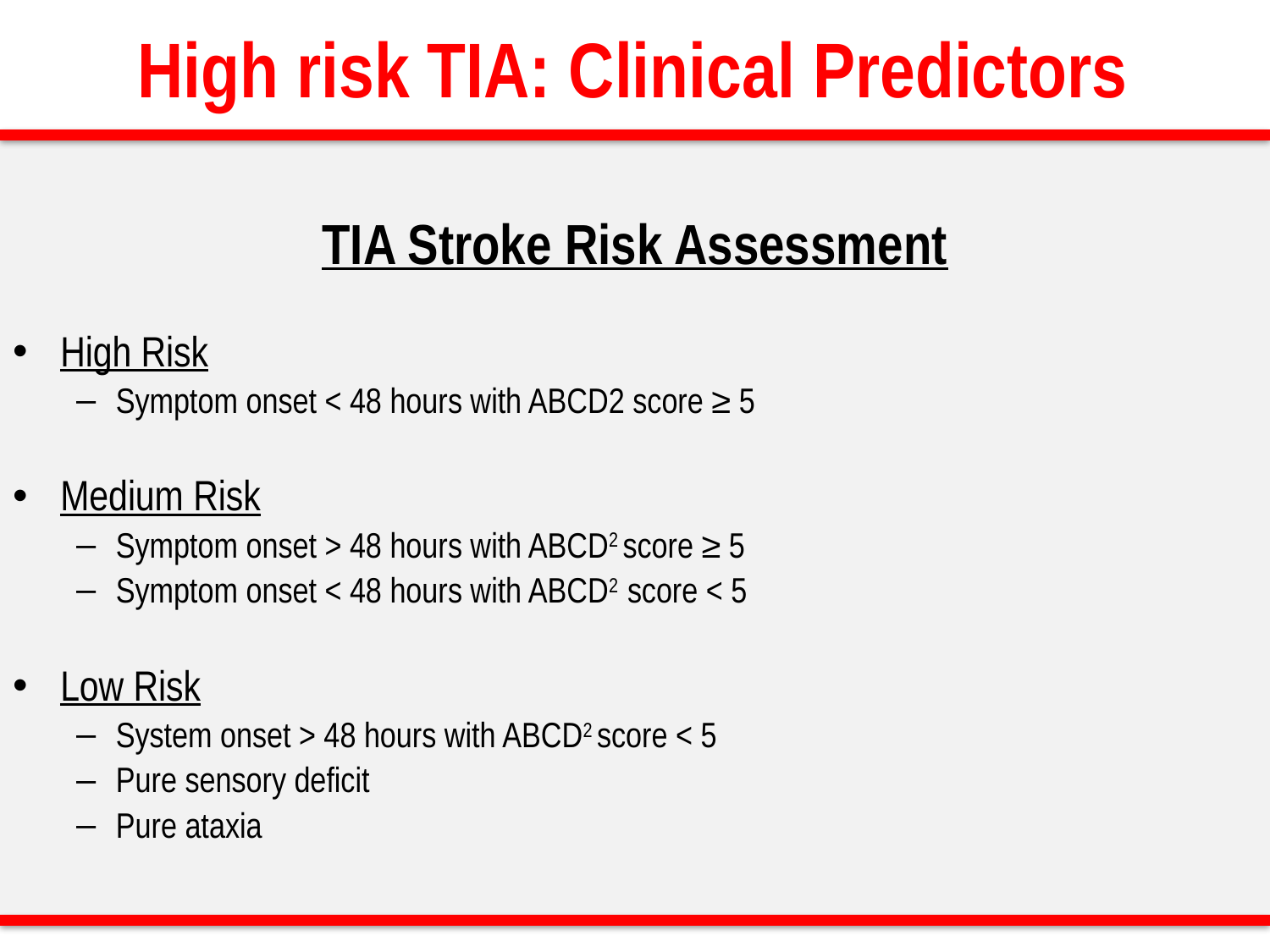

# High risk TIA: Clinical Predictors
TIA Stroke Risk Assessment

High Risk
Symptom onset < 48 hours with ABCD2 score ≥ 5

Medium Risk
Symptom onset > 48 hours with ABCD2 score ≥ 5
Symptom onset < 48 hours with ABCD2  score < 5

Low Risk
System onset > 48 hours with ABCD2 score < 5
Pure sensory deficit
Pure ataxia